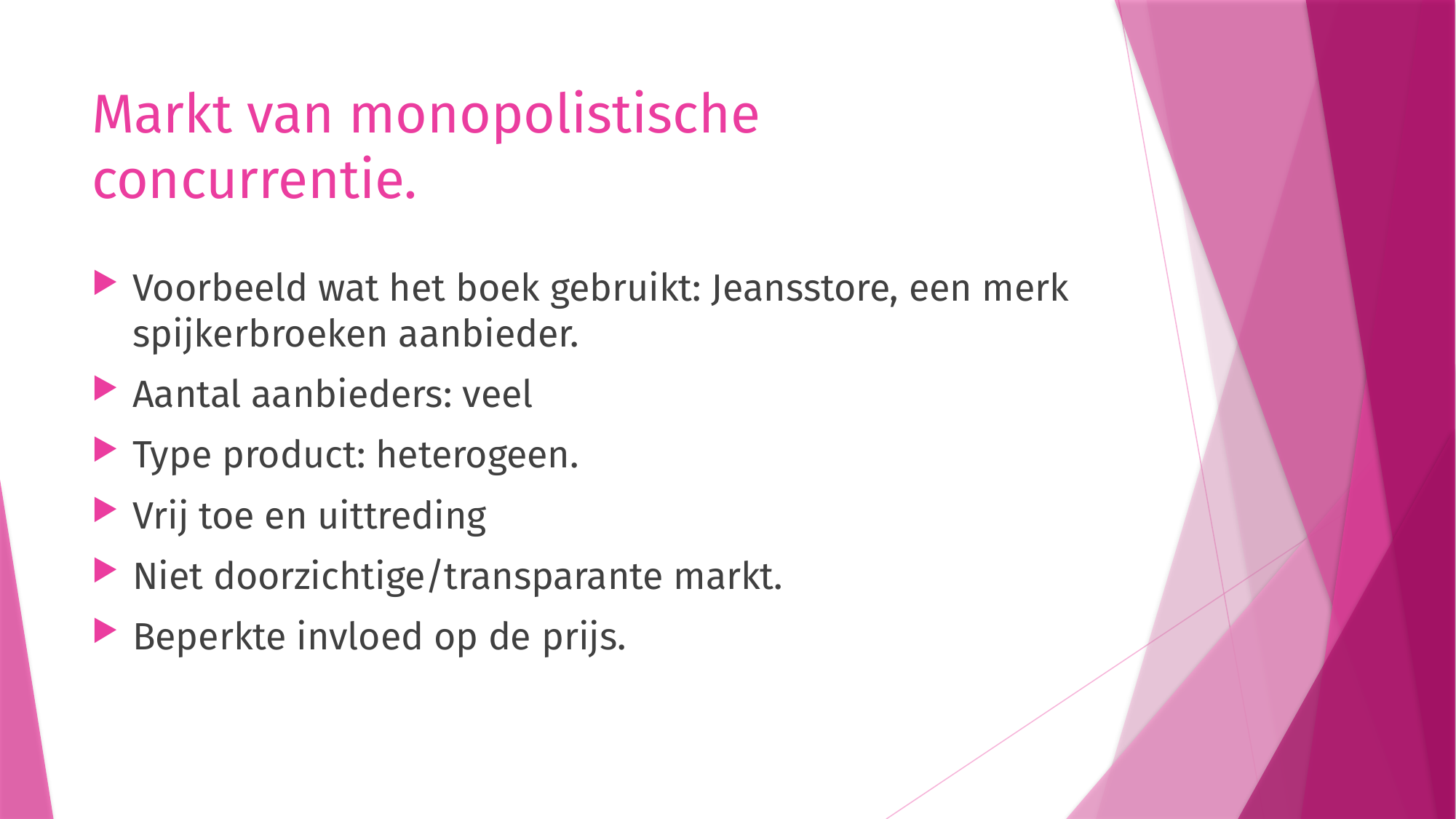

# Markt van monopolistische concurrentie.
Voorbeeld wat het boek gebruikt: Jeansstore, een merk spijkerbroeken aanbieder.
Aantal aanbieders: veel
Type product: heterogeen.
Vrij toe en uittreding
Niet doorzichtige/transparante markt.
Beperkte invloed op de prijs.